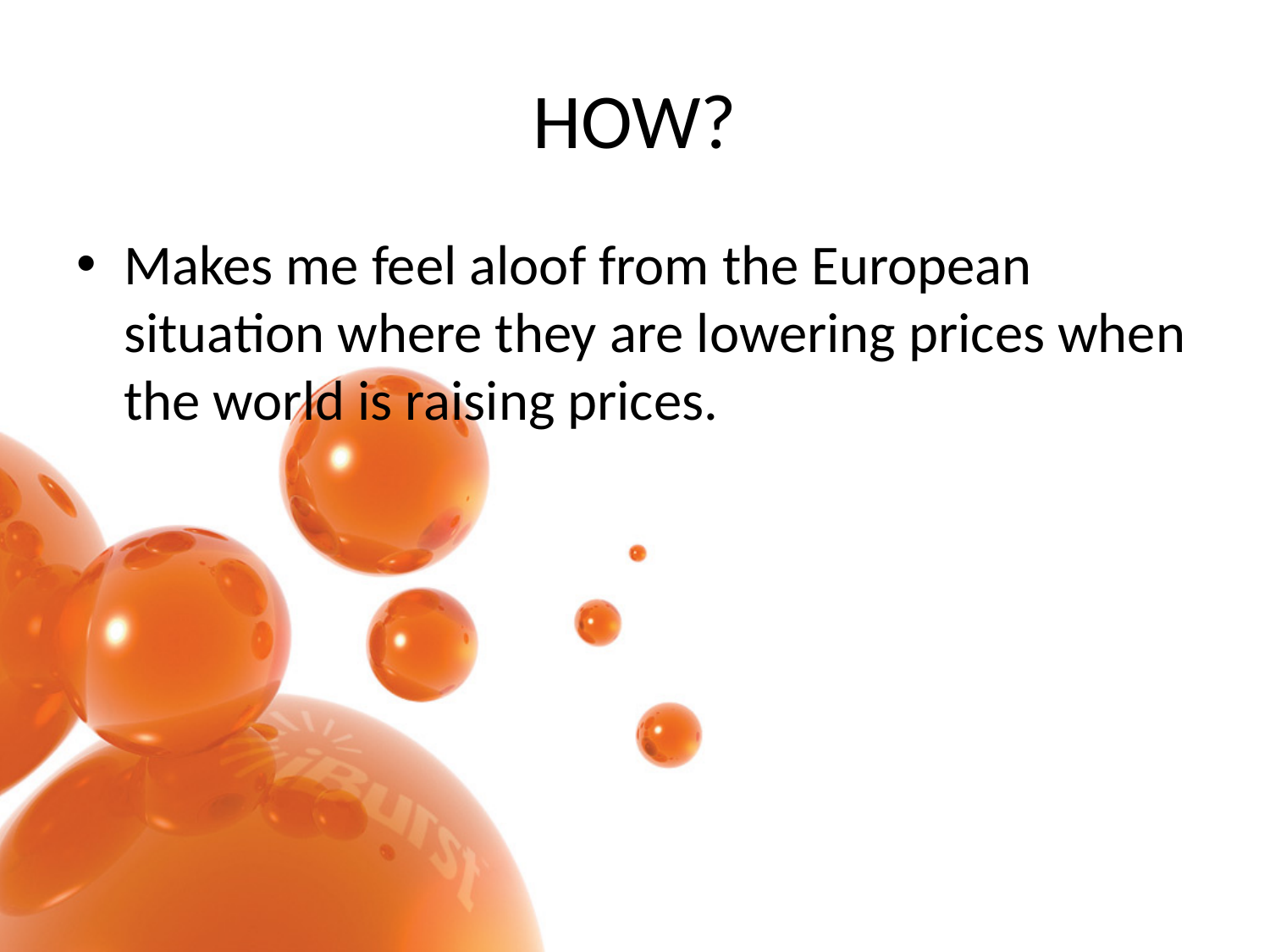

# HOW?
Makes me feel aloof from the European situation where they are lowering prices when the world is raising prices.